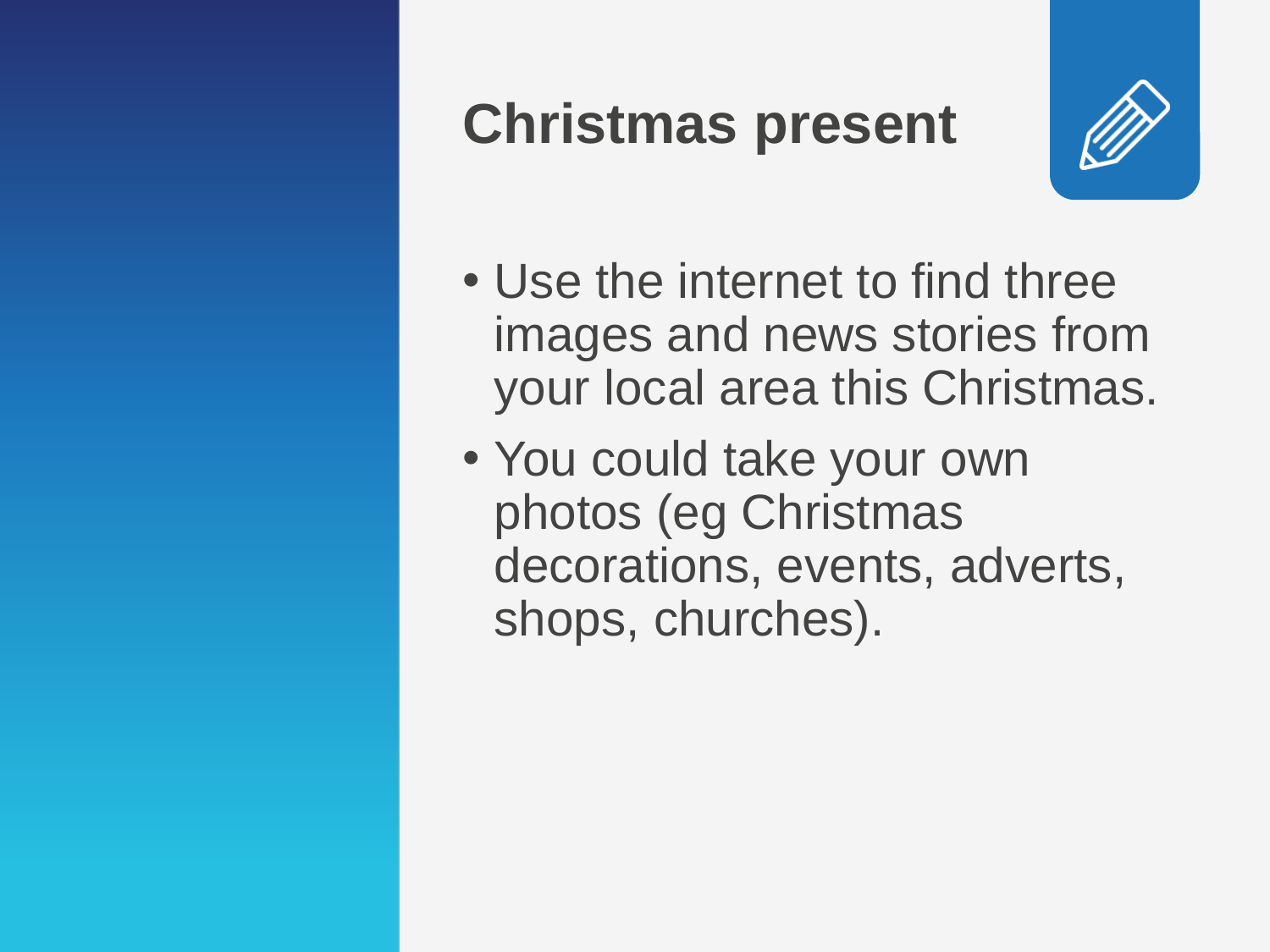

# Christmas present
Use the internet to find three images and news stories from your local area this Christmas.
You could take your own photos (eg Christmas decorations, events, adverts, shops, churches).